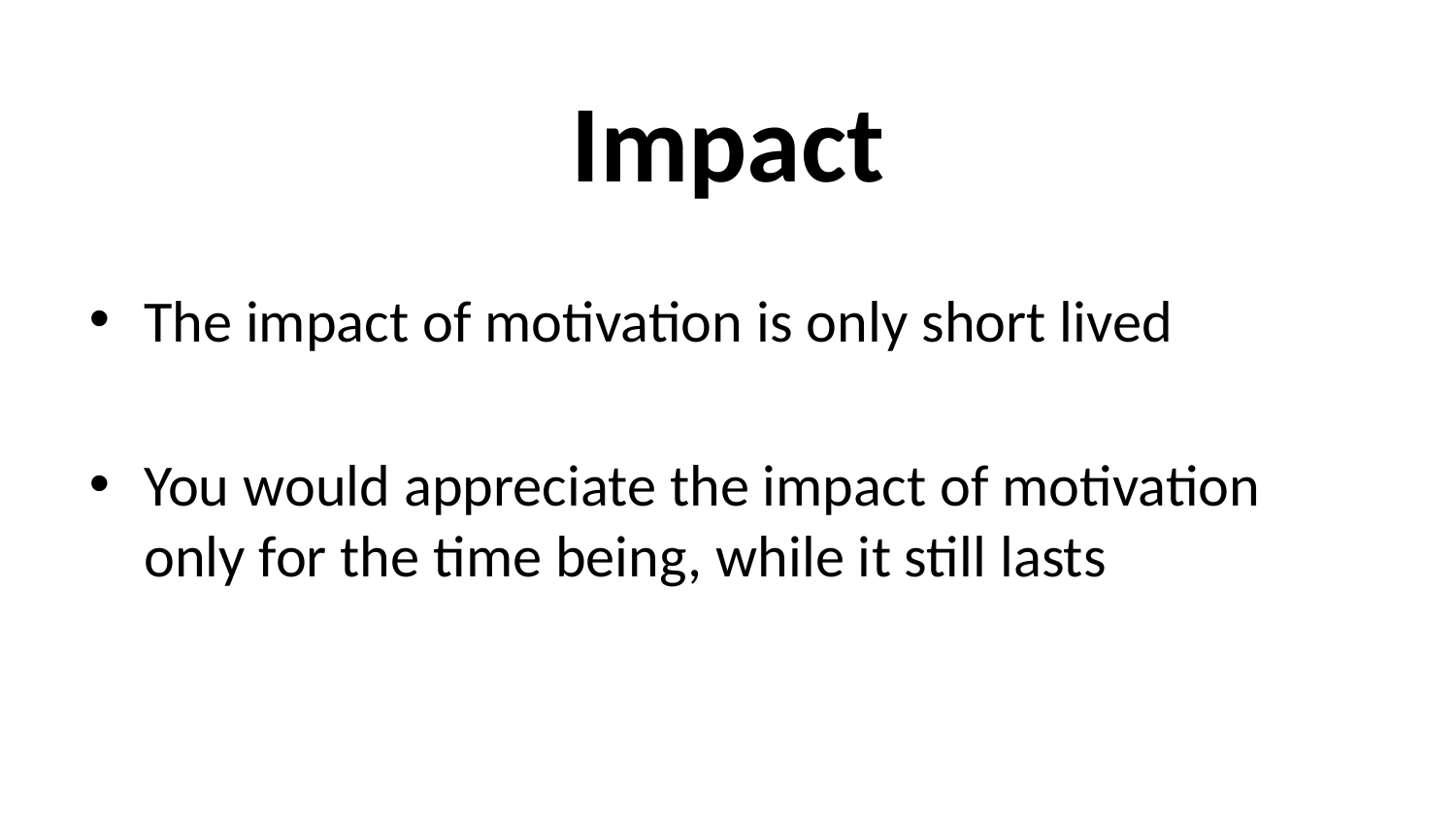

# Impact
The impact of motivation is only short lived

You would appreciate the impact of motivation only for the time being, while it still lasts